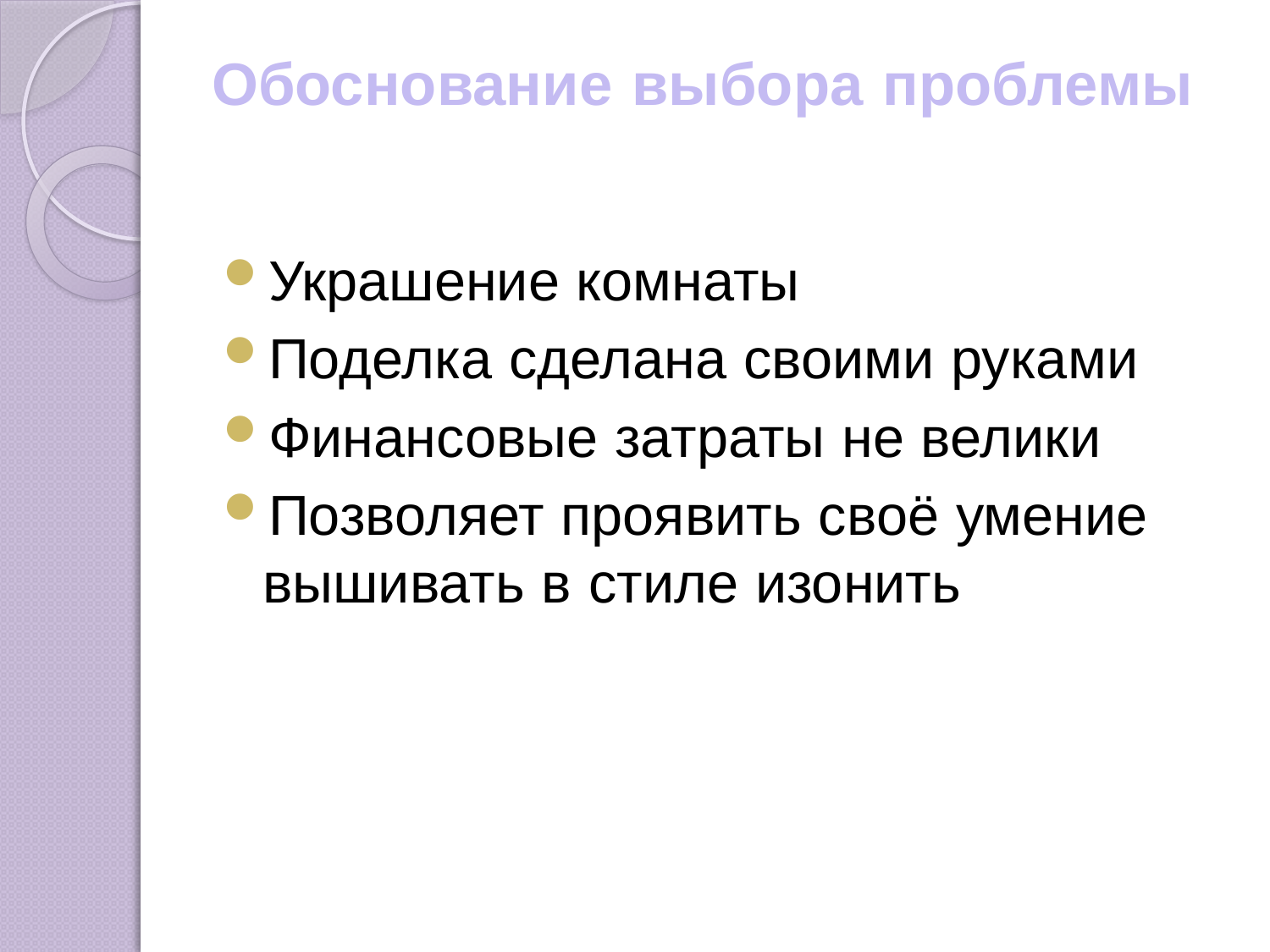

# Обоснование выбора проблемы
Украшение комнаты
Поделка сделана своими руками
Финансовые затраты не велики
Позволяет проявить своё умение вышивать в стиле изонить